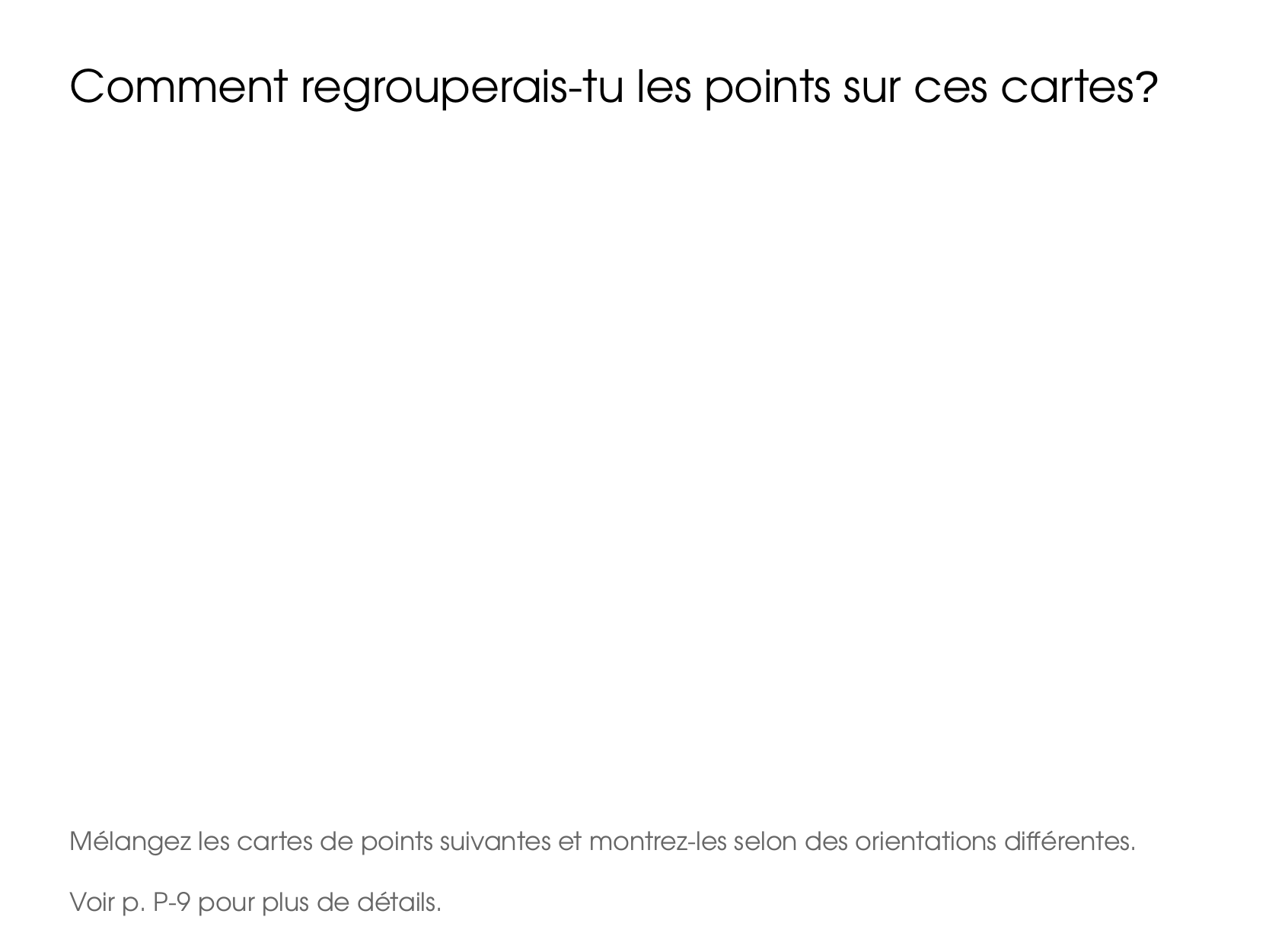

Comment regrouperais-tu les points sur ces cartes?
Mélangez les cartes de points suivantes et montrez-les selon des orientations différentes.
Voir p. P-9 pour plus de détails.